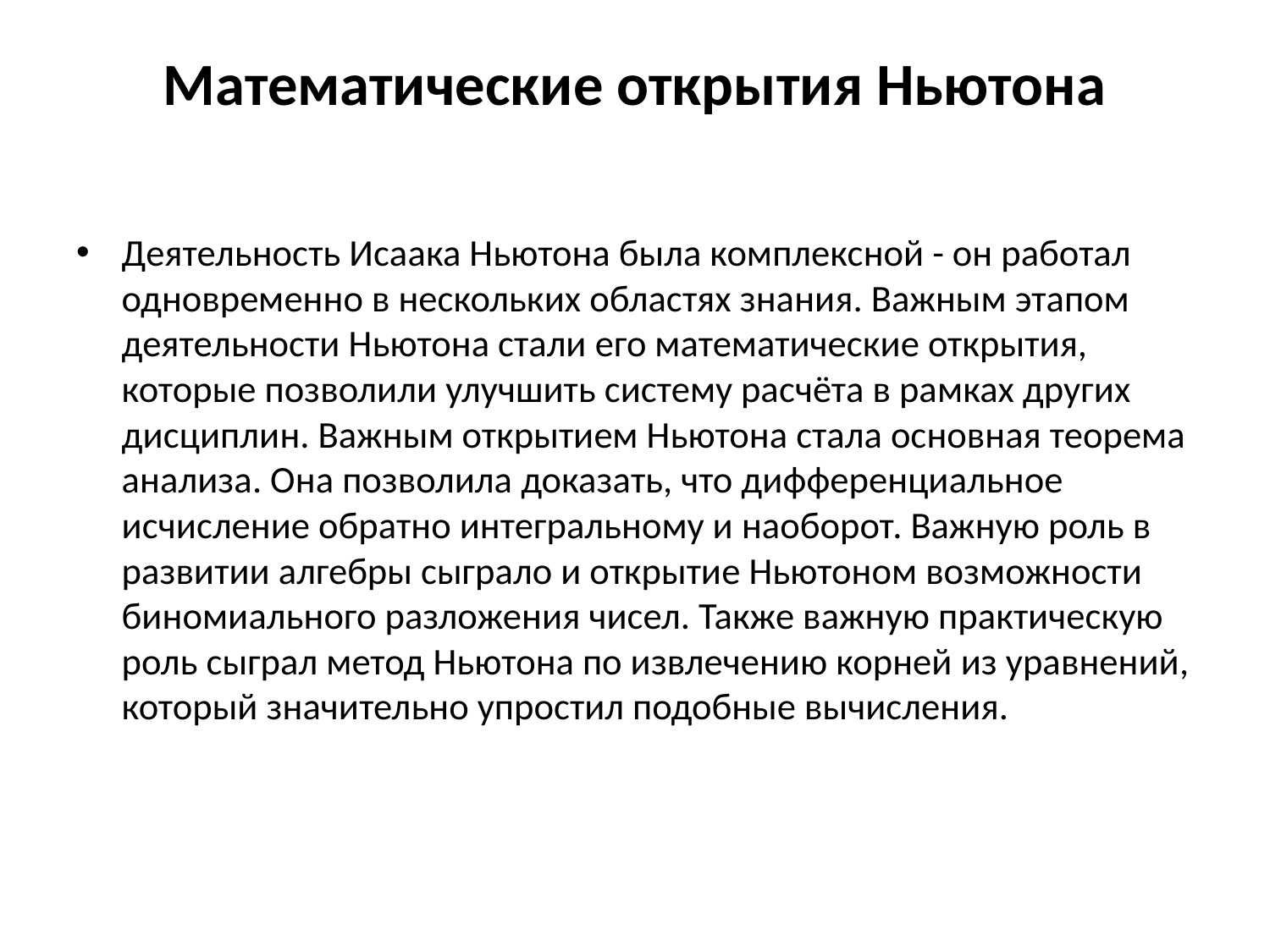

# Математические открытия Ньютона
Деятельность Исаака Ньютона была комплексной - он работал одновременно в нескольких областях знания. Важным этапом деятельности Ньютона стали его математические открытия, которые позволили улучшить систему расчёта в рамках других дисциплин. Важным открытием Ньютона стала основная теорема анализа. Она позволила доказать, что дифференциальное исчисление обратно интегральному и наоборот. Важную роль в развитии алгебры сыграло и открытие Ньютоном возможности биномиального разложения чисел. Также важную практическую роль сыграл метод Ньютона по извлечению корней из уравнений, который значительно упростил подобные вычисления.